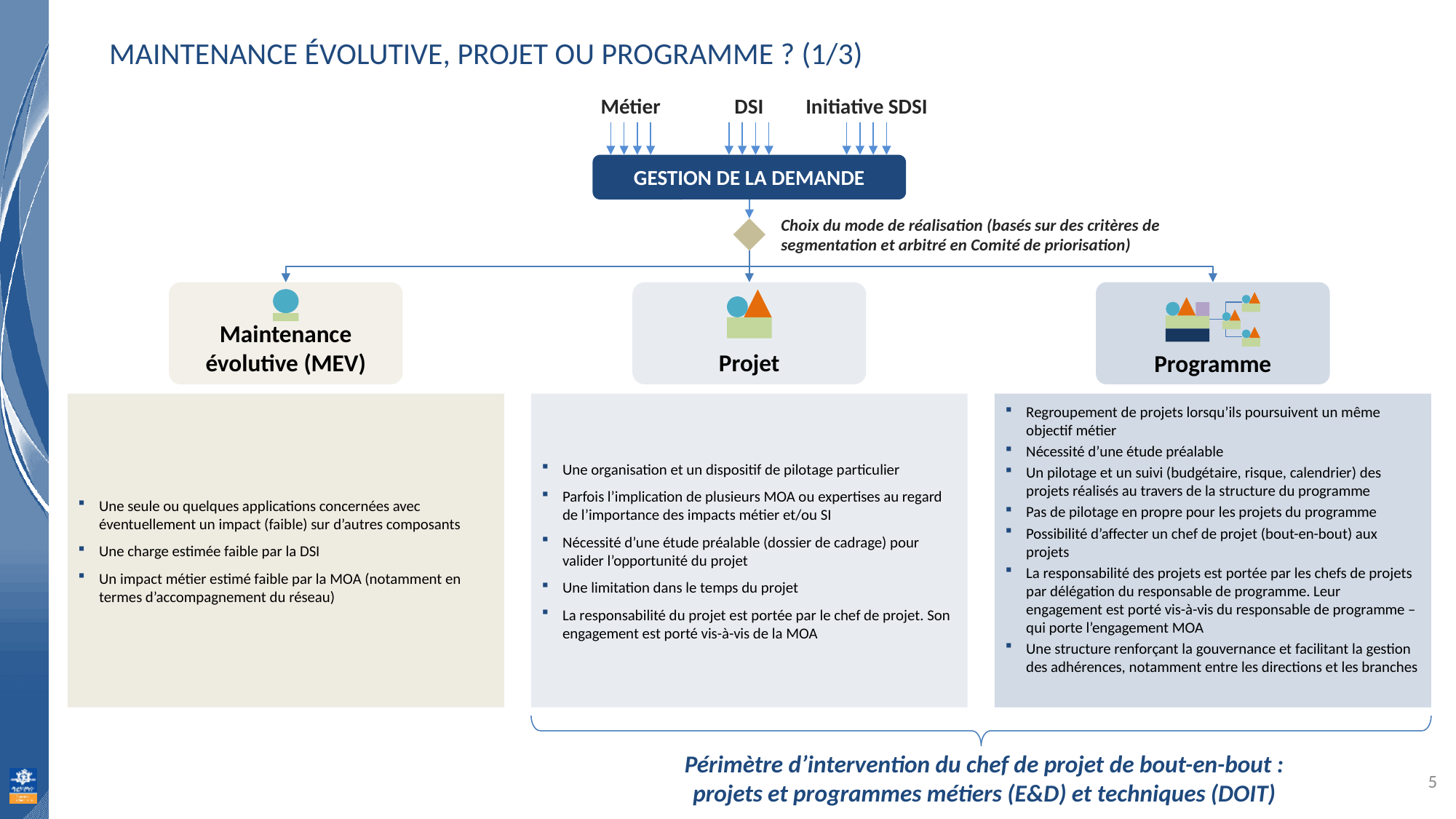

# Maintenance évolutive, projet ou programme ? (1/3)
Métier
DSI
Initiative SDSI
GESTION DE LA DEMANDE
Choix du mode de réalisation (basés sur des critères de segmentation et arbitré en Comité de priorisation)

Maintenance évolutive (MEV)
Projet
Programme

Une seule ou quelques applications concernées avec éventuellement un impact (faible) sur d’autres composants
Une charge estimée faible par la DSI
Un impact métier estimé faible par la MOA (notamment en termes d’accompagnement du réseau)
Une organisation et un dispositif de pilotage particulier
Parfois l’implication de plusieurs MOA ou expertises au regard de l’importance des impacts métier et/ou SI
Nécessité d’une étude préalable (dossier de cadrage) pour valider l’opportunité du projet
Une limitation dans le temps du projet
La responsabilité du projet est portée par le chef de projet. Son engagement est porté vis-à-vis de la MOA
Regroupement de projets lorsqu’ils poursuivent un même objectif métier
Nécessité d’une étude préalable
Un pilotage et un suivi (budgétaire, risque, calendrier) des projets réalisés au travers de la structure du programme
Pas de pilotage en propre pour les projets du programme
Possibilité d’affecter un chef de projet (bout-en-bout) aux projets
La responsabilité des projets est portée par les chefs de projets par délégation du responsable de programme. Leur engagement est porté vis-à-vis du responsable de programme – qui porte l’engagement MOA
Une structure renforçant la gouvernance et facilitant la gestion des adhérences, notamment entre les directions et les branches
Périmètre d’intervention du chef de projet de bout-en-bout : projets et programmes métiers (E&D) et techniques (DOIT)
5